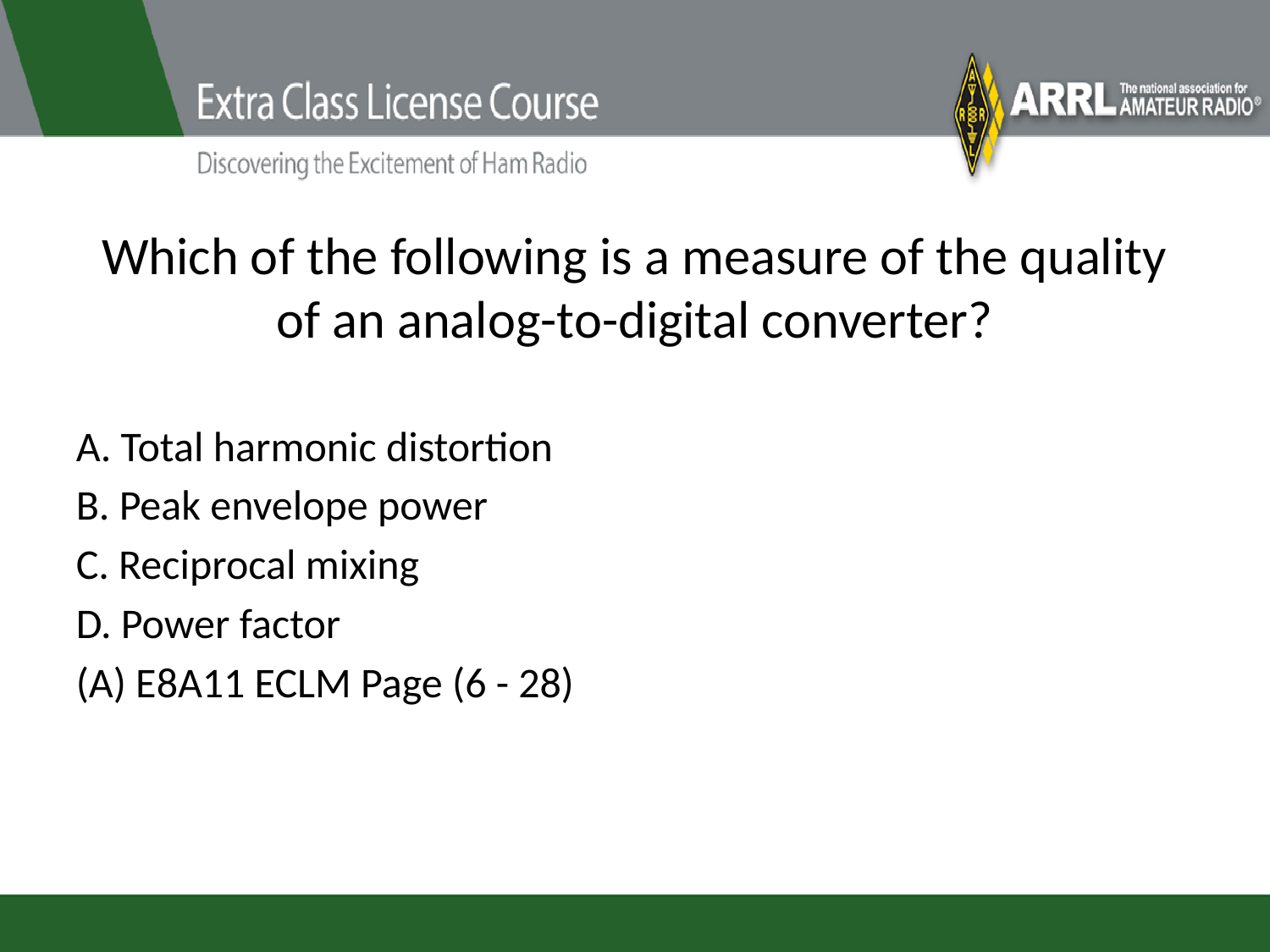

# Which of the following is a measure of the quality of an analog-to-digital converter?
A. Total harmonic distortion
B. Peak envelope power
C. Reciprocal mixing
D. Power factor
(A) E8A11 ECLM Page (6 - 28)